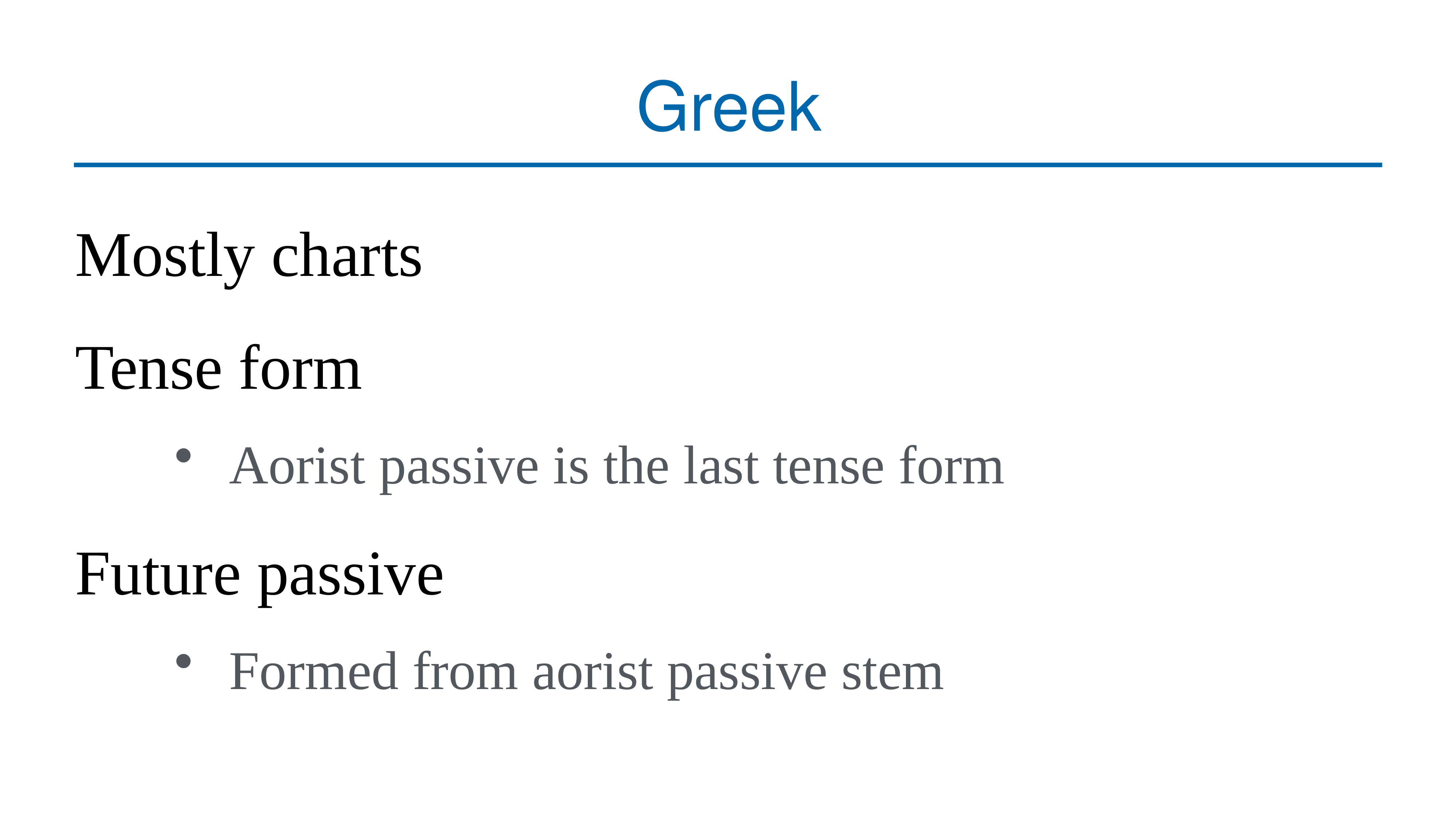

# Greek
Mostly charts
Tense form
Aorist passive is the last tense form
Future passive
Formed from aorist passive stem